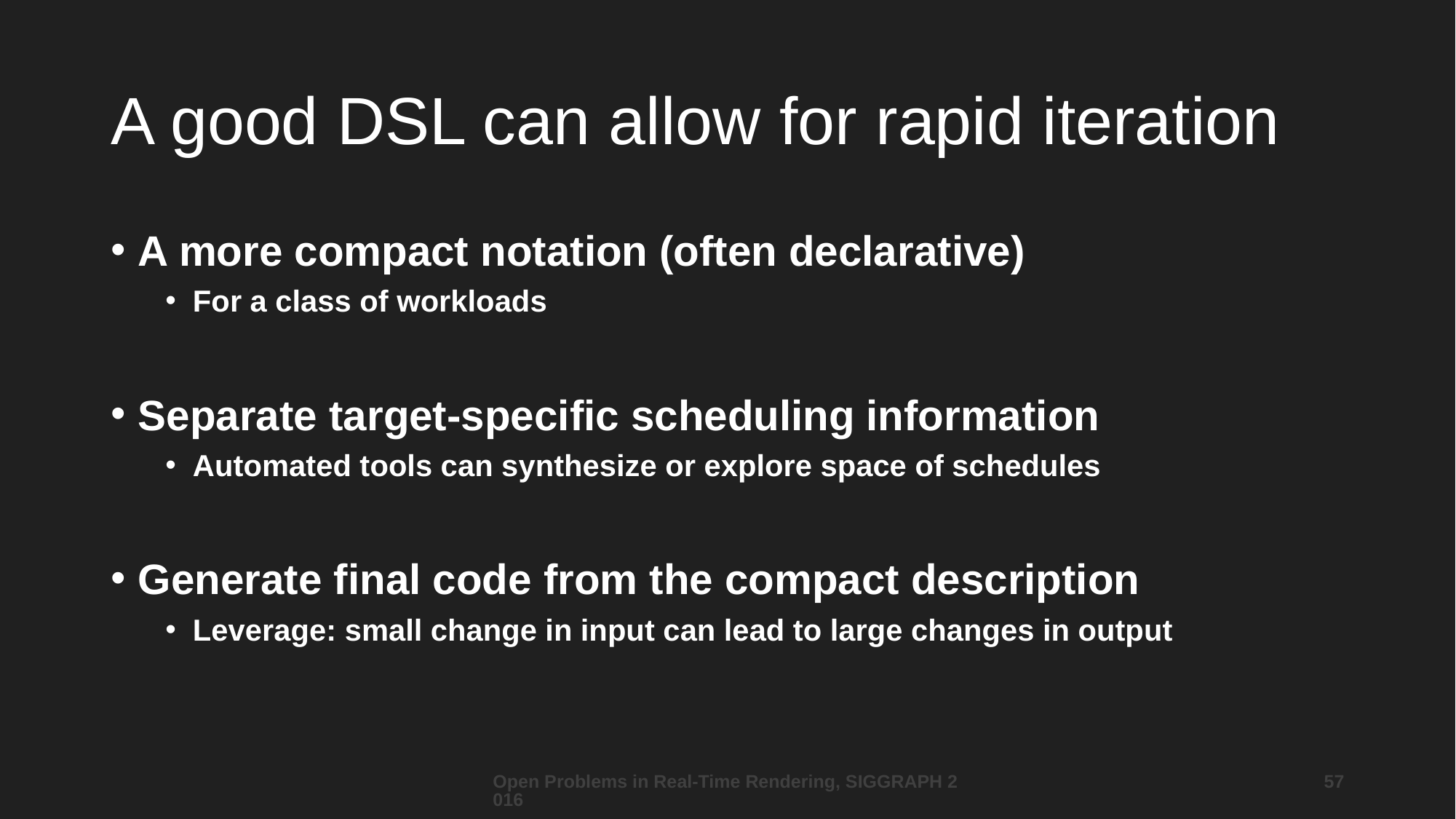

# A good DSL can allow for rapid iteration
A more compact notation (often declarative)
For a class of workloads

Separate target-specific scheduling information
Automated tools can synthesize or explore space of schedules

Generate final code from the compact description
Leverage: small change in input can lead to large changes in output
Open Problems in Real-Time Rendering, SIGGRAPH 2016
57